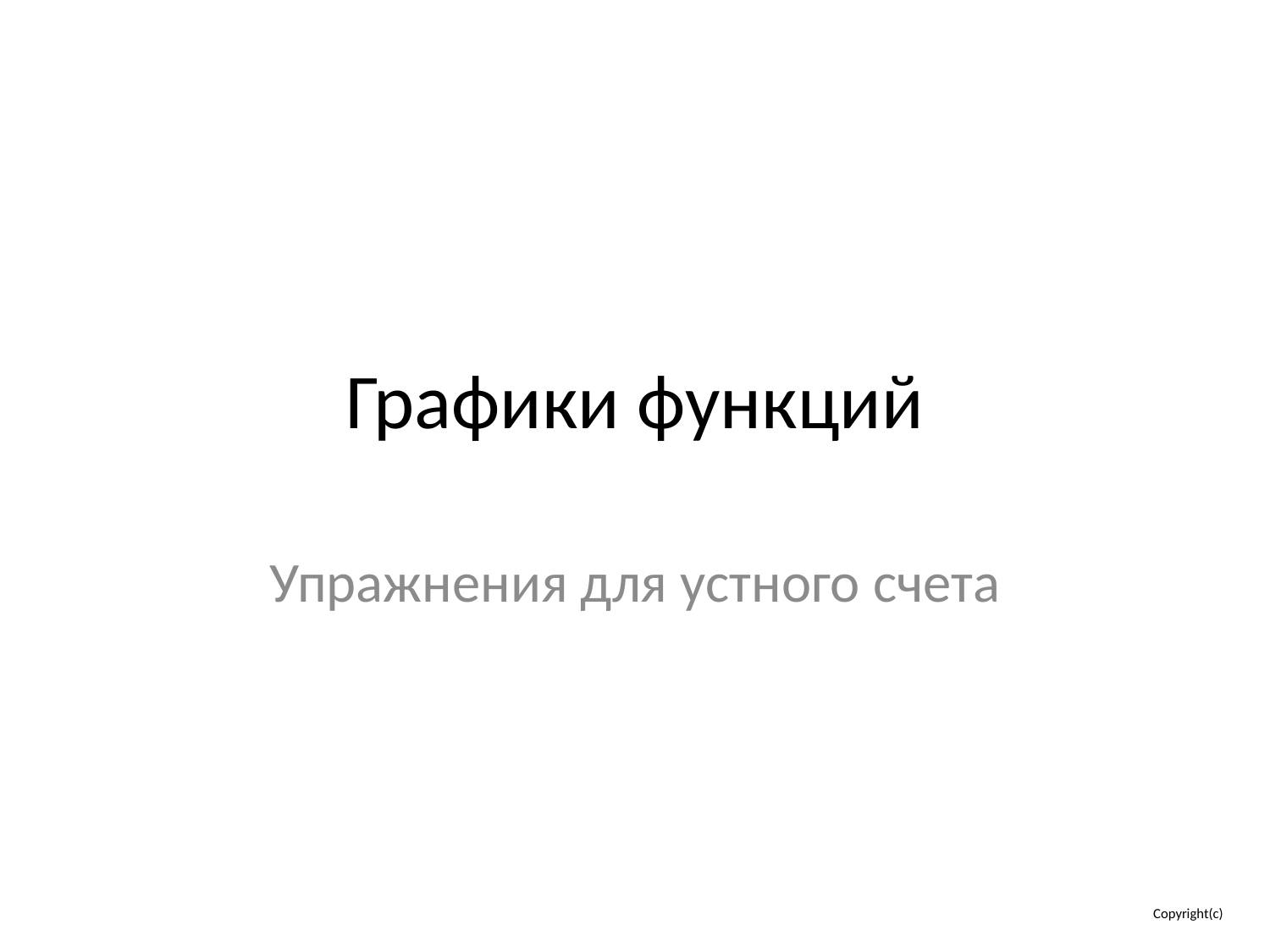

# Графики функций
Упражнения для устного счета
Copyright(c)